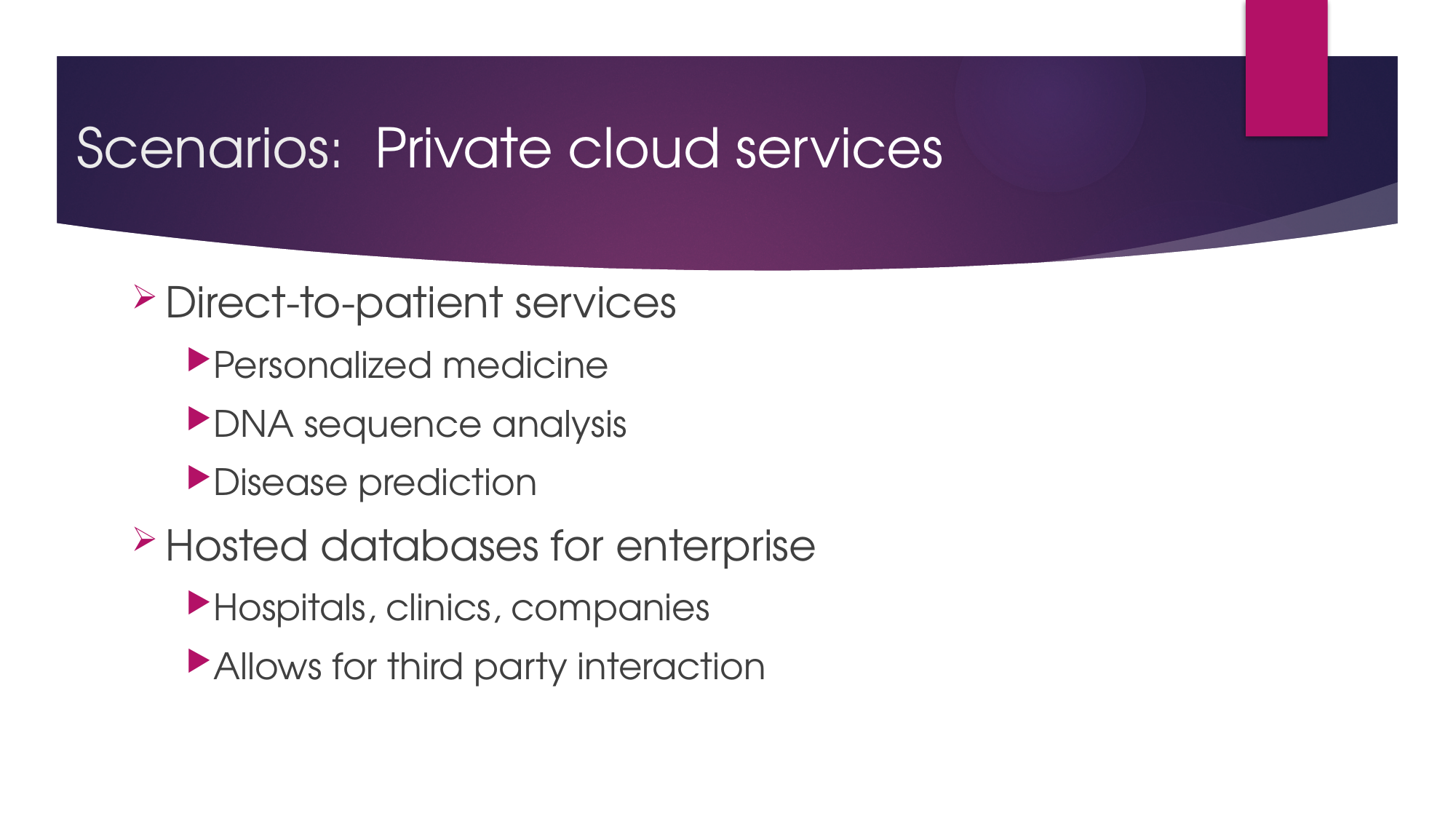

# Scenarios:  Private cloud services
Direct-to-patient services
Personalized medicine
DNA sequence analysis
Disease prediction
Hosted databases for enterprise
Hospitals, clinics, companies
Allows for third party interaction